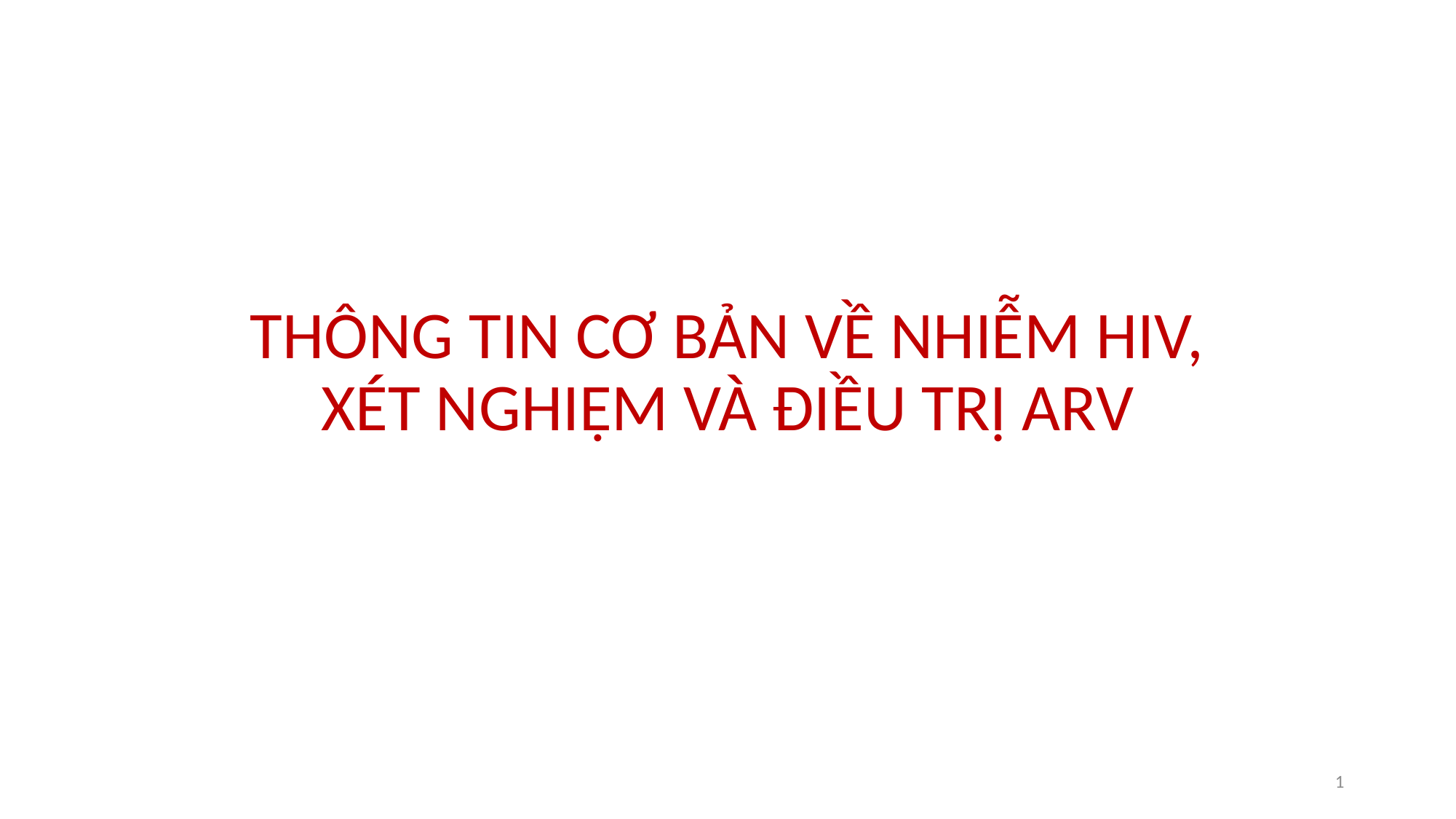

# THÔNG TIN CƠ BẢN VỀ NHIỄM HIV, XÉT NGHIỆM VÀ ĐIỀU TRỊ ARV
1